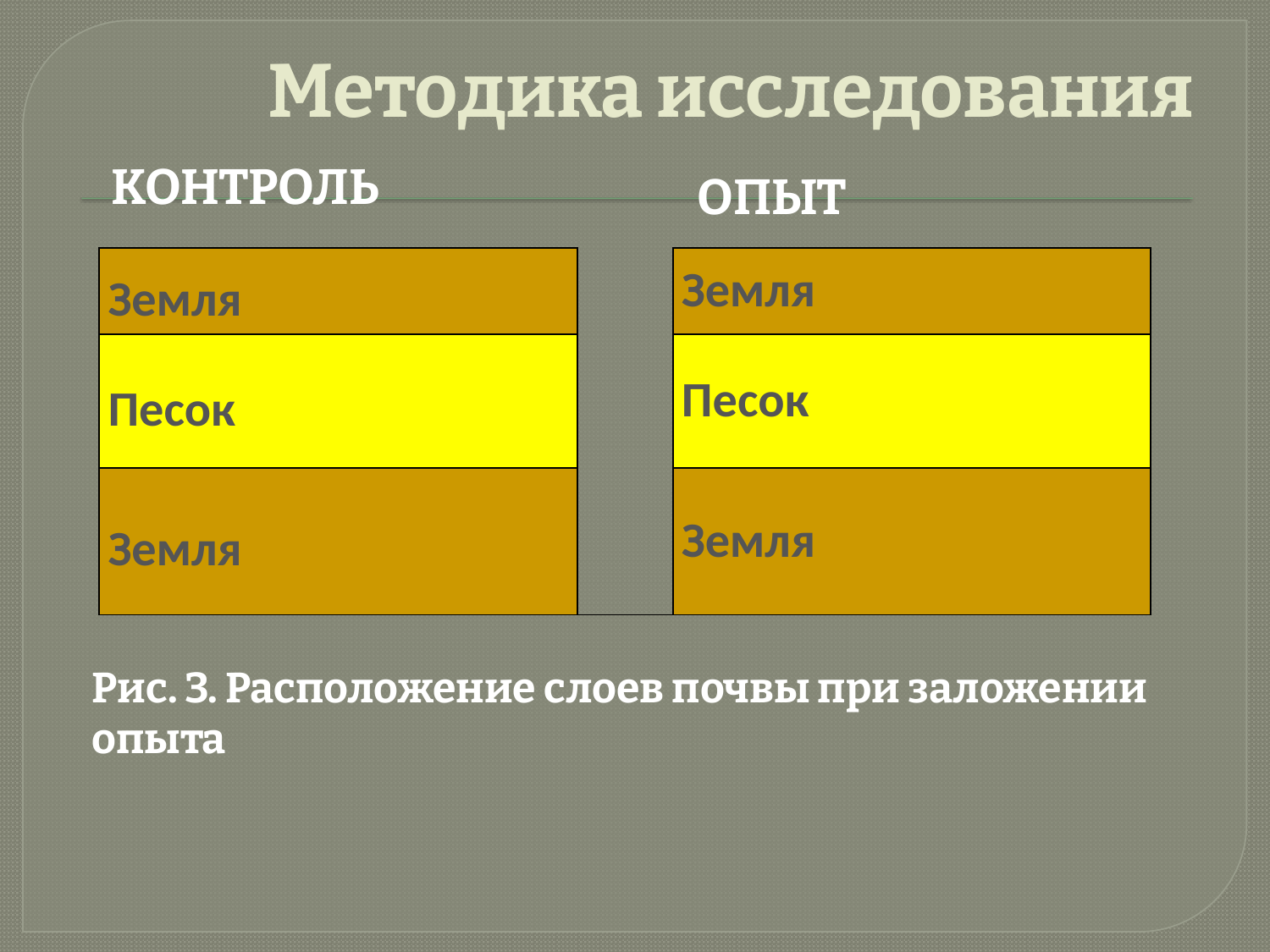

# Методика исследования
КОНТРОЛЬ
ОПЫТ
| Земля |  | Земля |
| --- | --- | --- |
| Песок |  | Песок |
| Земля |  | Земля |
Рис. 3. Расположение слоев почвы при заложении опыта